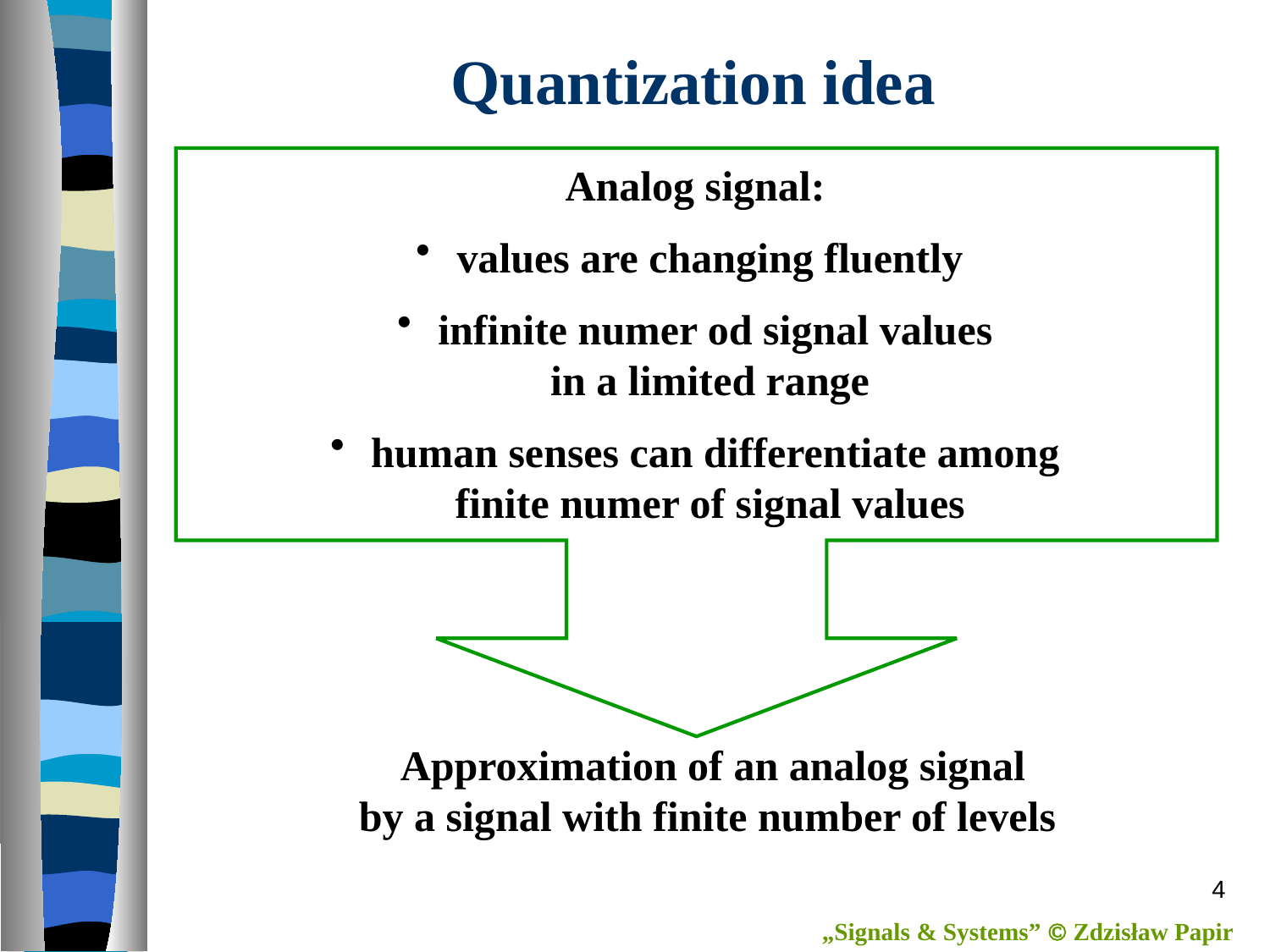

# Quantization idea

Analog signal:
 values are changing fluently
 infinite numer od signal values
in a limited range
 human senses can differentiate among
finite numer of signal values

Approximation of an analog signal
by a signal with finite number of levels
4
„Signals & Systems” © Zdzisław Papir